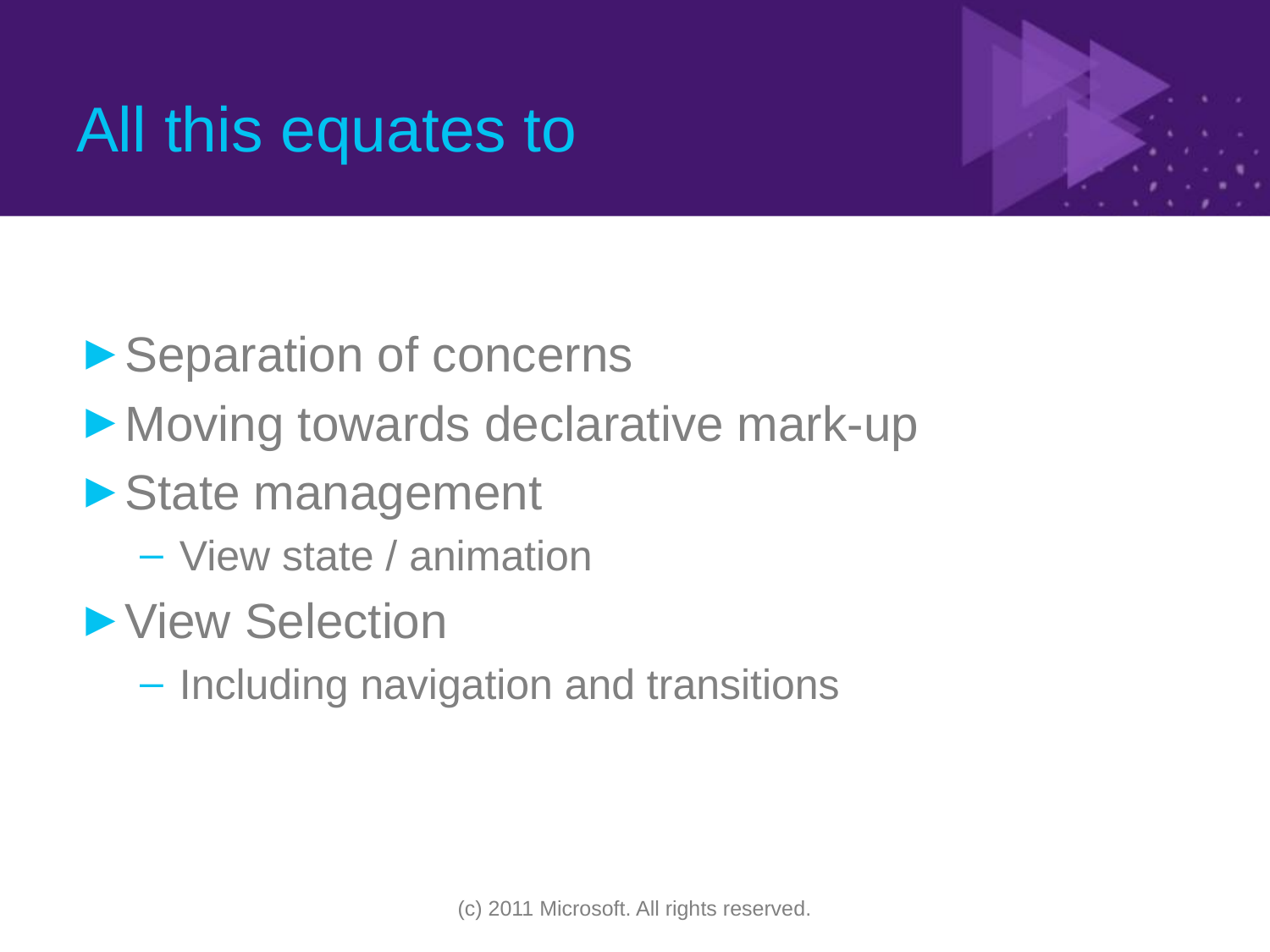

# All this equates to
Separation of concerns
Moving towards declarative mark-up
State management
View state / animation
View Selection
Including navigation and transitions

(c) 2011 Microsoft. All rights reserved.